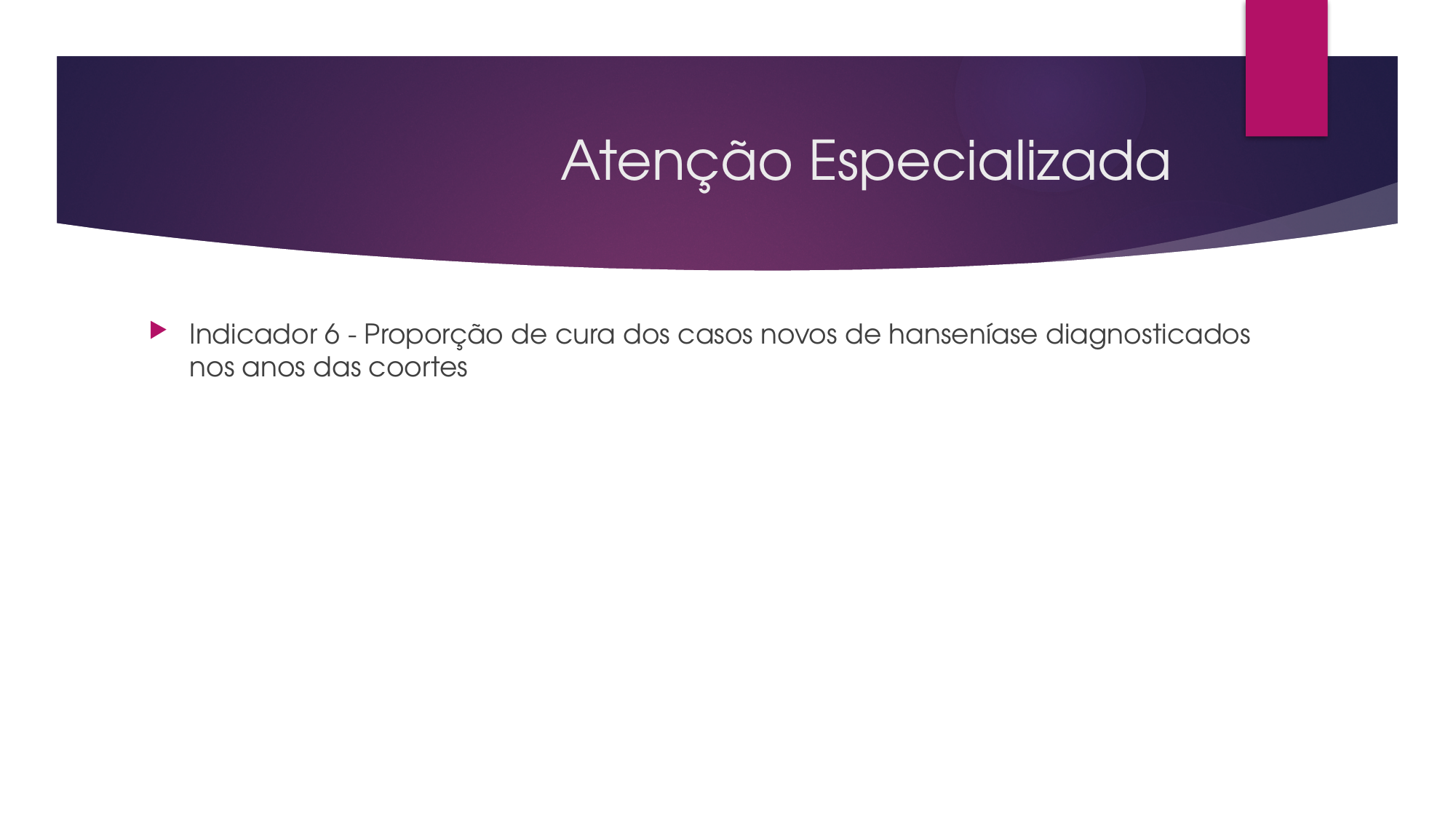

# Atenção Especializada
Indicador 6 - Proporção de cura dos casos novos de hanseníase diagnosticados nos anos das coortes